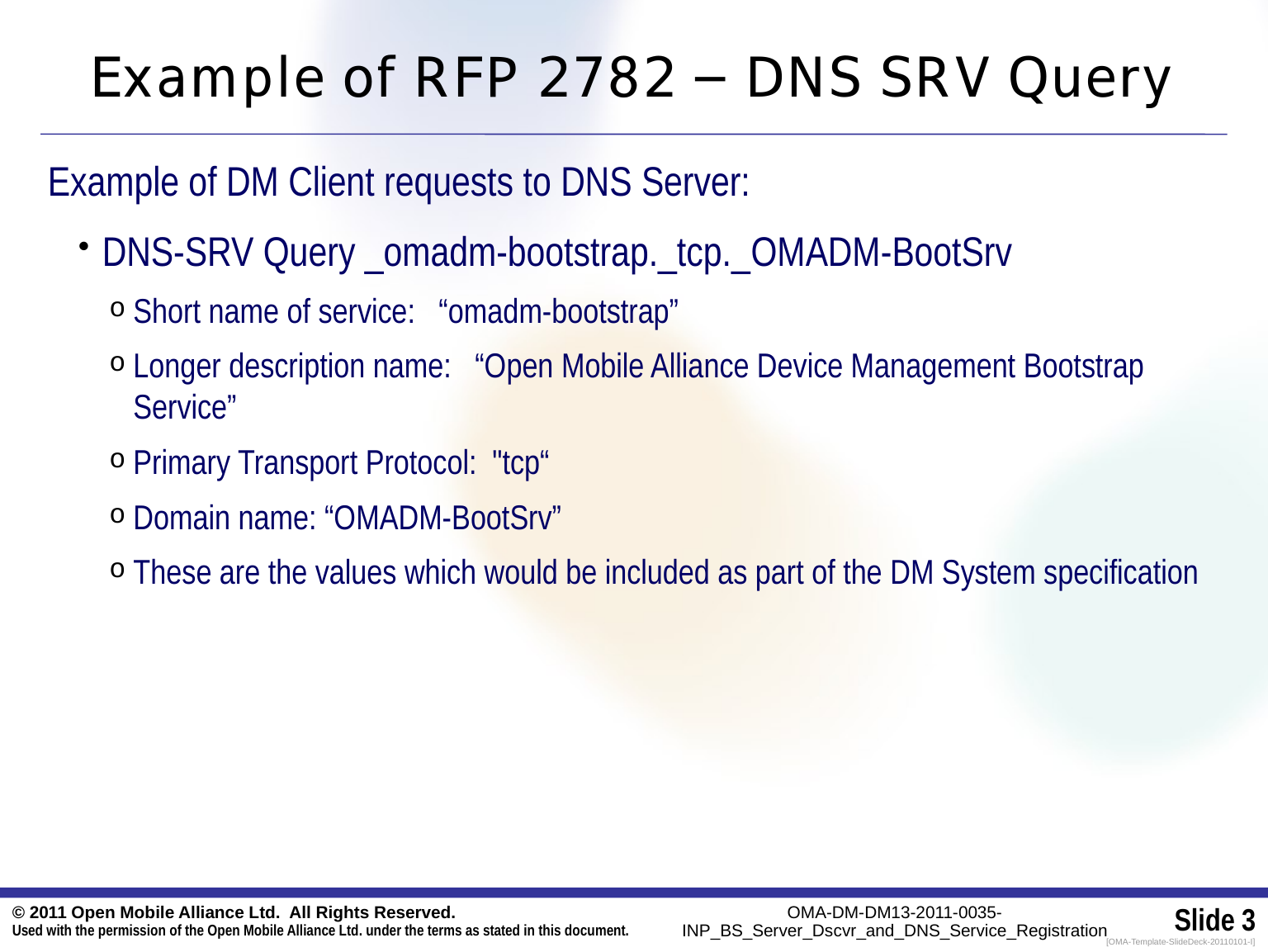

# Example of RFP 2782 – DNS SRV Query
Example of DM Client requests to DNS Server:
DNS-SRV Query _omadm-bootstrap._tcp._OMADM-BootSrv
Short name of service:   “omadm-bootstrap”
Longer description name:   “Open Mobile Alliance Device Management Bootstrap Service”
Primary Transport Protocol:  "tcp“
Domain name: “OMADM-BootSrv”
These are the values which would be included as part of the DM System specification